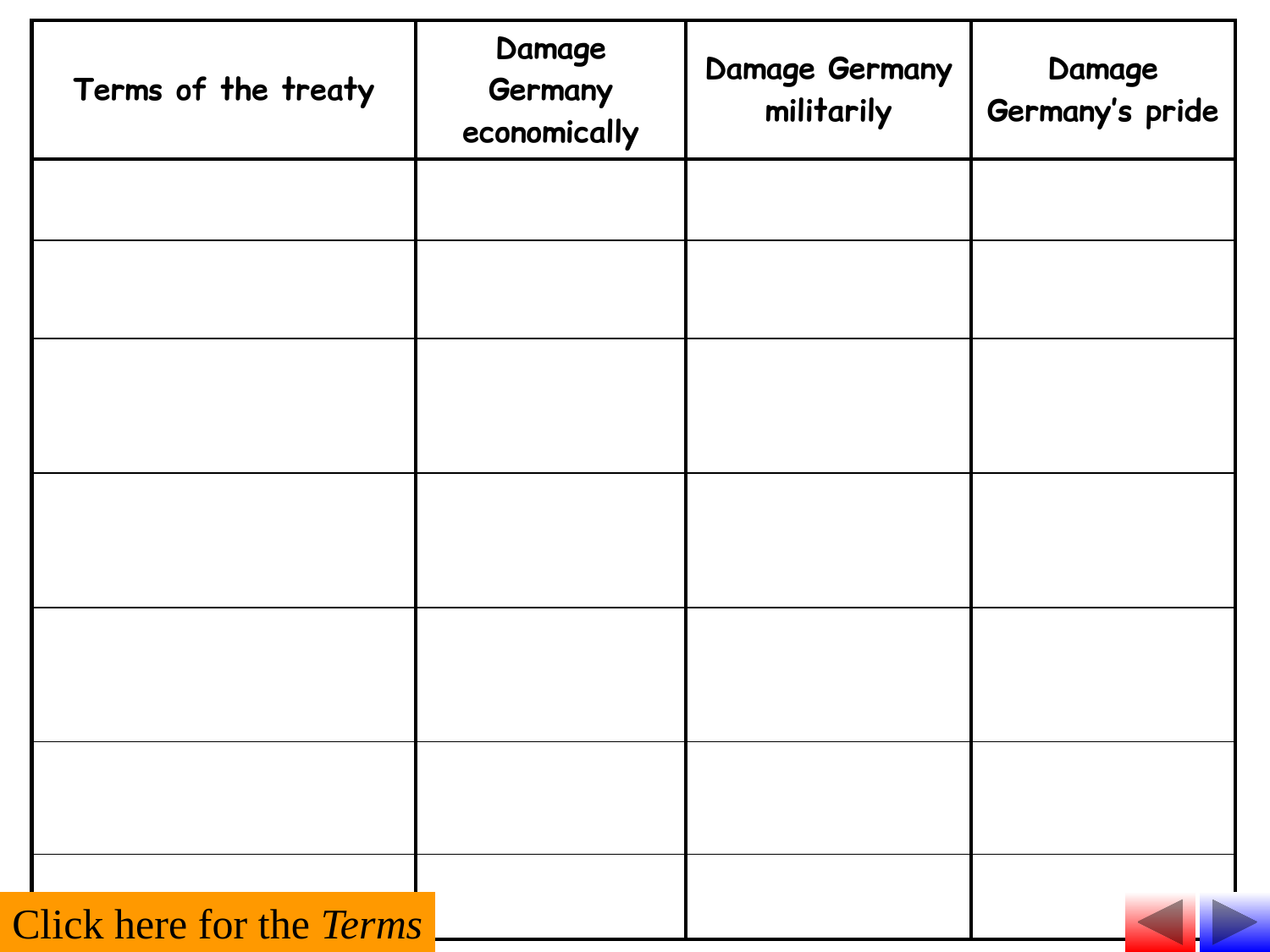

| Terms of the treaty | Damage Germany economically | Damage Germany militarily | Damage Germany’s pride |
| --- | --- | --- | --- |
|  |  |  |  |
|  |  |  |  |
|  |  |  |  |
|  |  |  |  |
|  |  |  |  |
|  |  |  |  |
|  |  |  |  |
Click here for the Terms